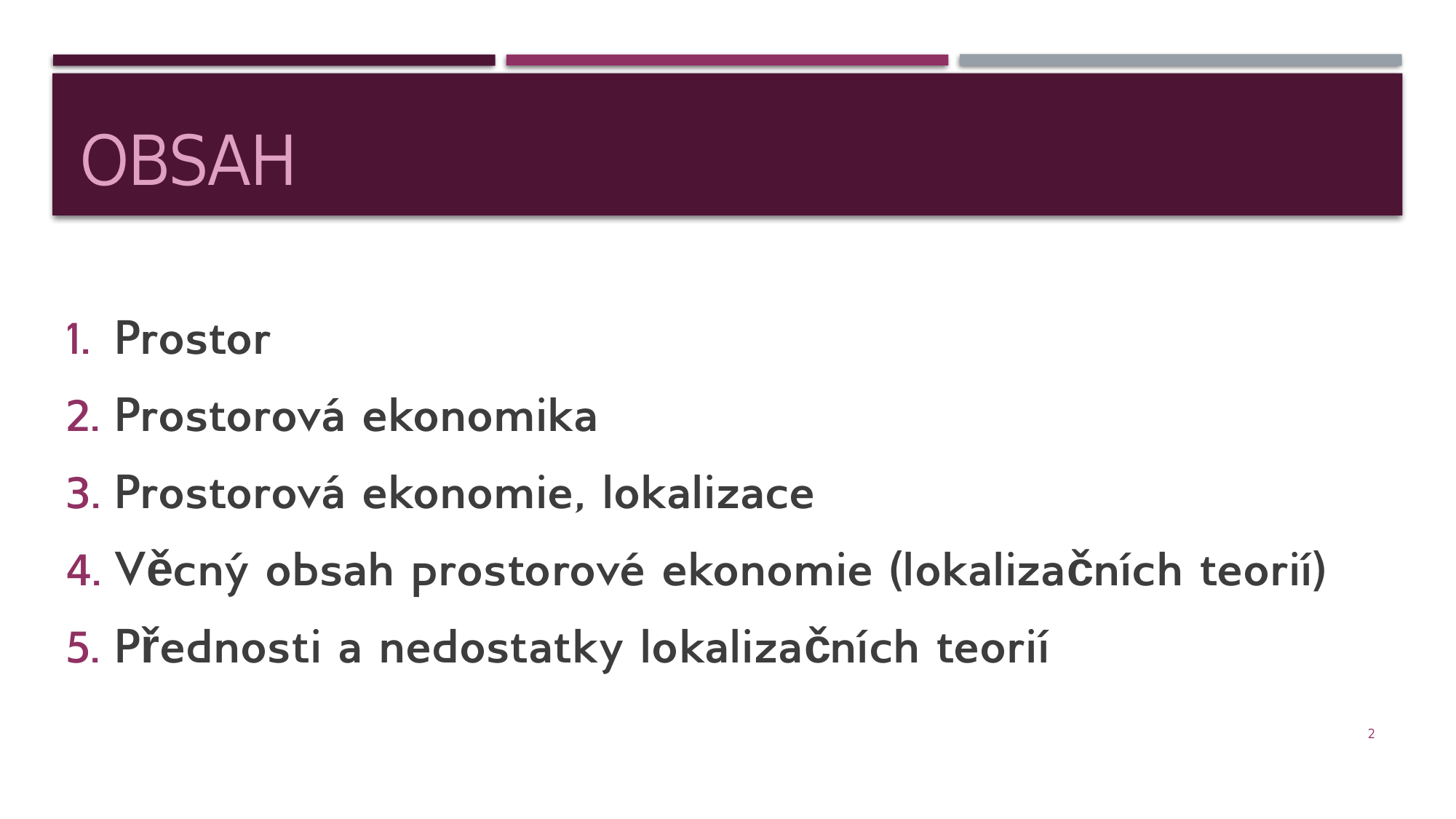

# Obsah
Prostor
Prostorová ekonomika
Prostorová ekonomie, lokalizace
Věcný obsah prostorové ekonomie (lokalizačních teorií)
Přednosti a nedostatky lokalizačních teorií

2